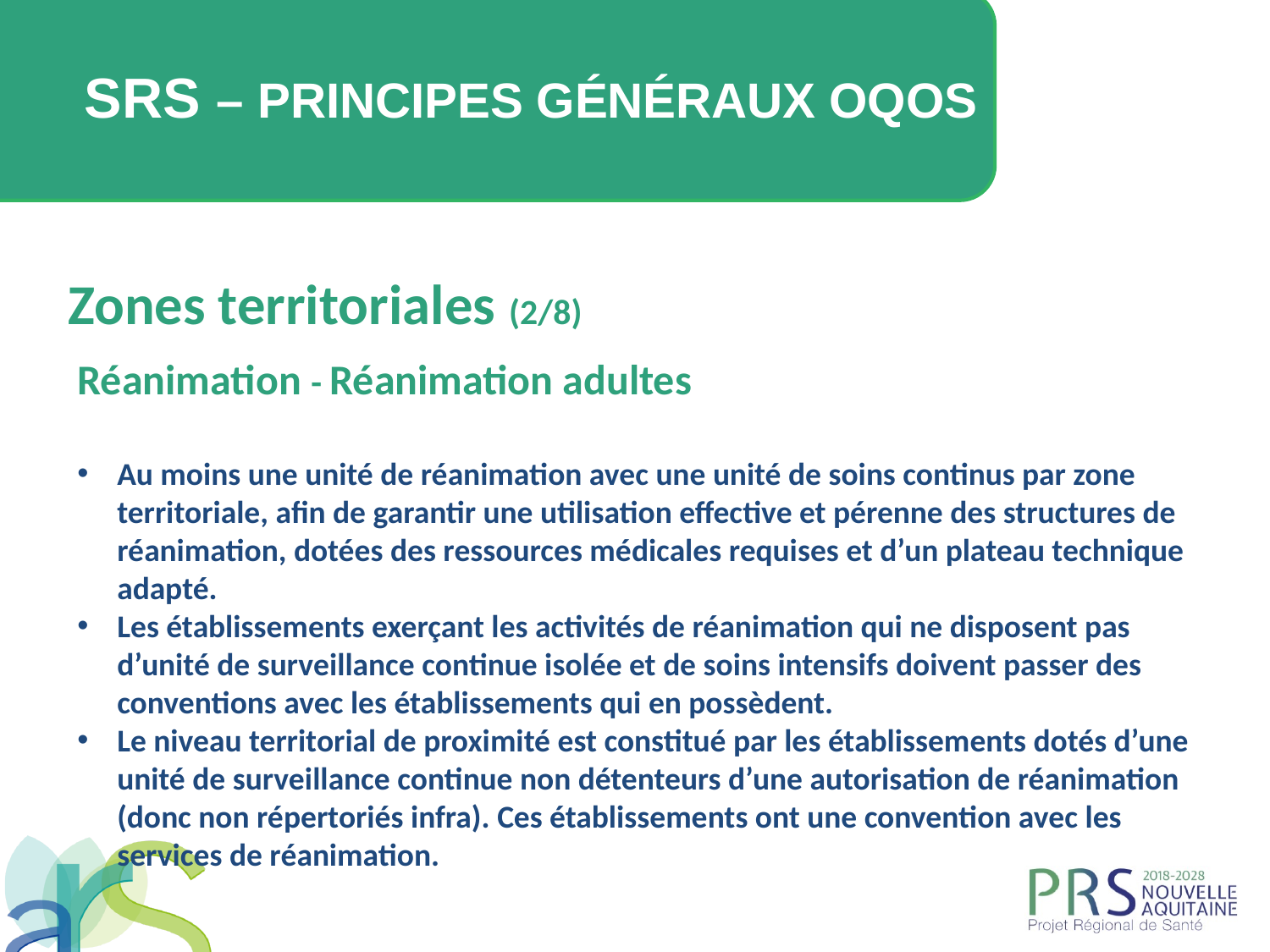

SRS – Principes généraux OQOS
Zones territoriales (2/8)

Réanimation - Réanimation adultes

Au moins une unité de réanimation avec une unité de soins continus par zone territoriale, afin de garantir une utilisation effective et pérenne des structures de réanimation, dotées des ressources médicales requises et d’un plateau technique adapté.
Les établissements exerçant les activités de réanimation qui ne disposent pas d’unité de surveillance continue isolée et de soins intensifs doivent passer des conventions avec les établissements qui en possèdent.
Le niveau territorial de proximité est constitué par les établissements dotés d’une unité de surveillance continue non détenteurs d’une autorisation de réanimation (donc non répertoriés infra). Ces établissements ont une convention avec les services de réanimation.